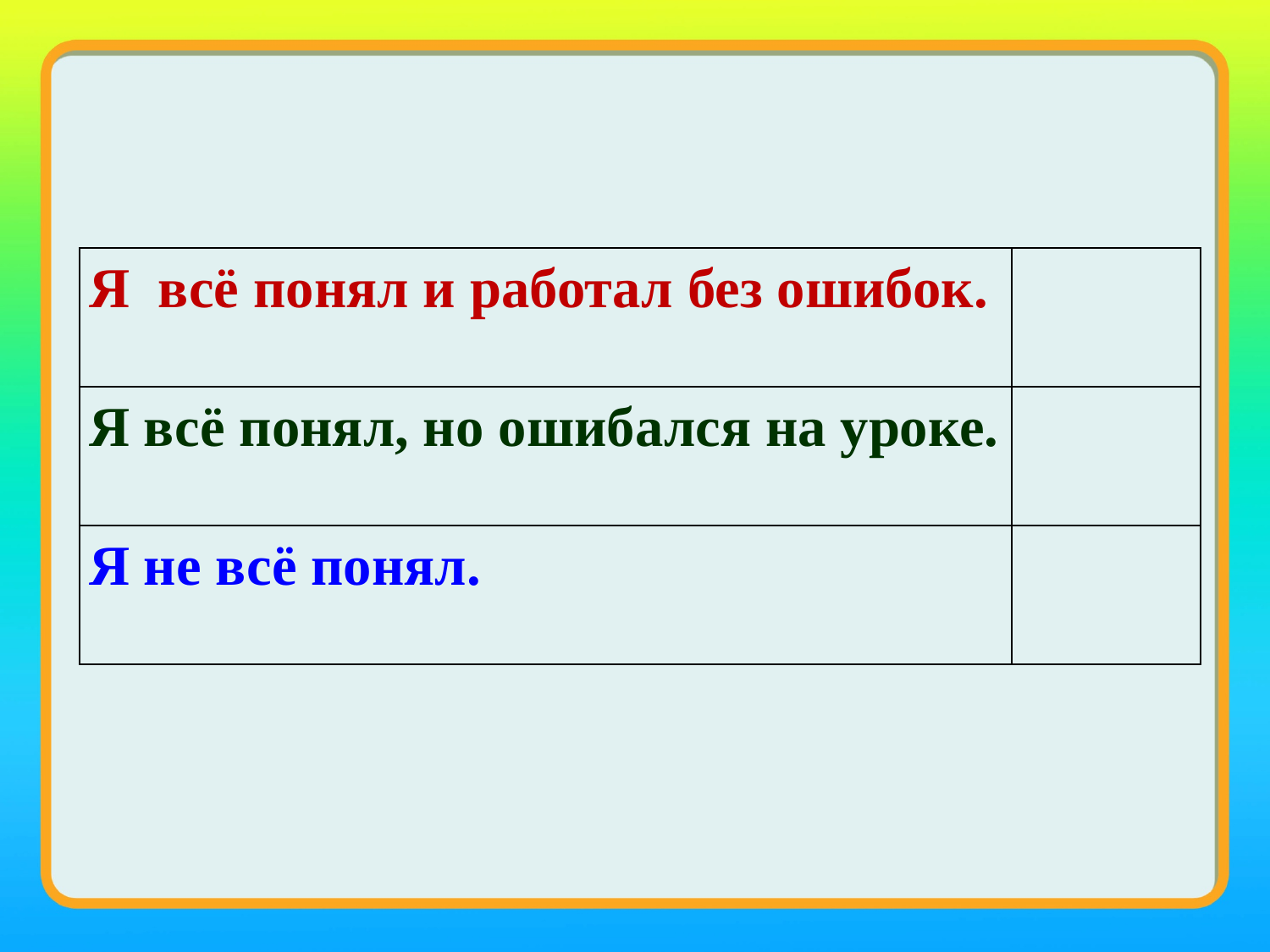

| Я всё понял и работал без ошибок. |  |
| --- | --- |
| Я всё понял, но ошибался на уроке. |  |
| Я не всё понял. |  |